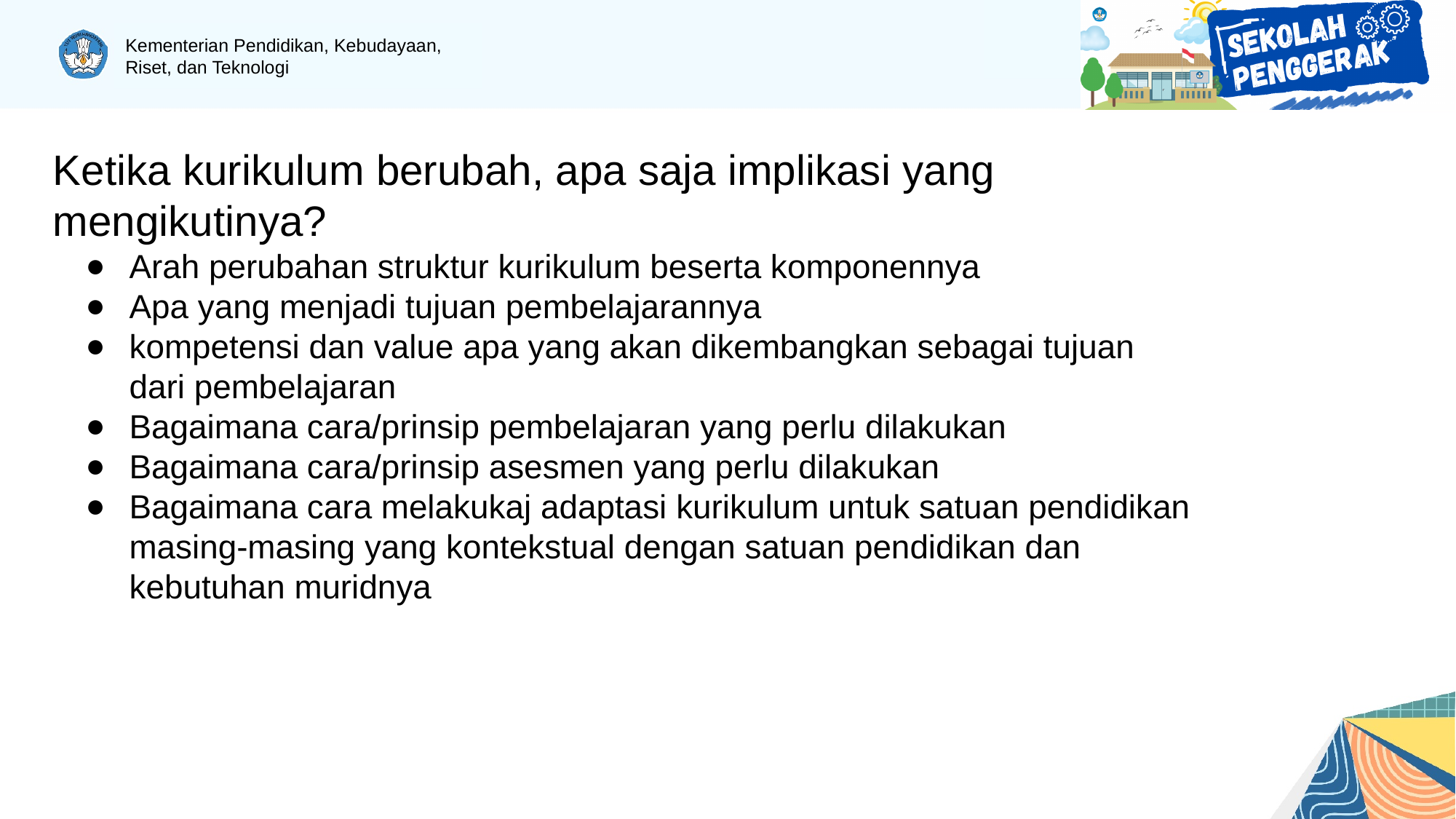

Ketika kurikulum berubah, apa saja implikasi yang mengikutinya?

Arah perubahan struktur kurikulum beserta komponennya
Apa yang menjadi tujuan pembelajarannya
kompetensi dan value apa yang akan dikembangkan sebagai tujuan dari pembelajaran
Bagaimana cara/prinsip pembelajaran yang perlu dilakukan
Bagaimana cara/prinsip asesmen yang perlu dilakukan
Bagaimana cara melakukaj adaptasi kurikulum untuk satuan pendidikan masing-masing yang kontekstual dengan satuan pendidikan dan kebutuhan muridnya